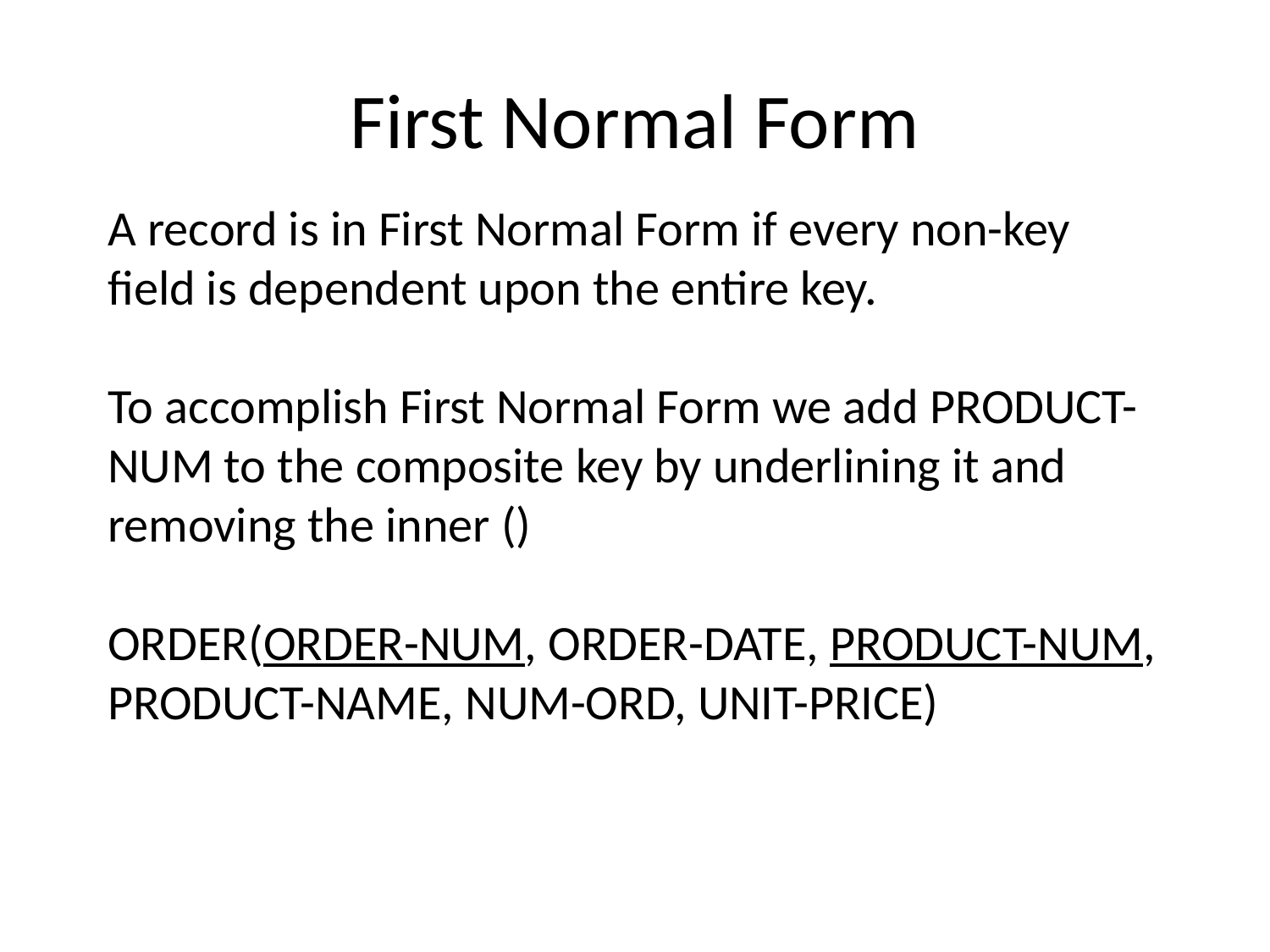

# First Normal Form
A record is in First Normal Form if every non-key field is dependent upon the entire key.

To accomplish First Normal Form we add PRODUCT-NUM to the composite key by underlining it and removing the inner ()

ORDER(ORDER-NUM, ORDER-DATE, PRODUCT-NUM, PRODUCT-NAME, NUM-ORD, UNIT-PRICE)